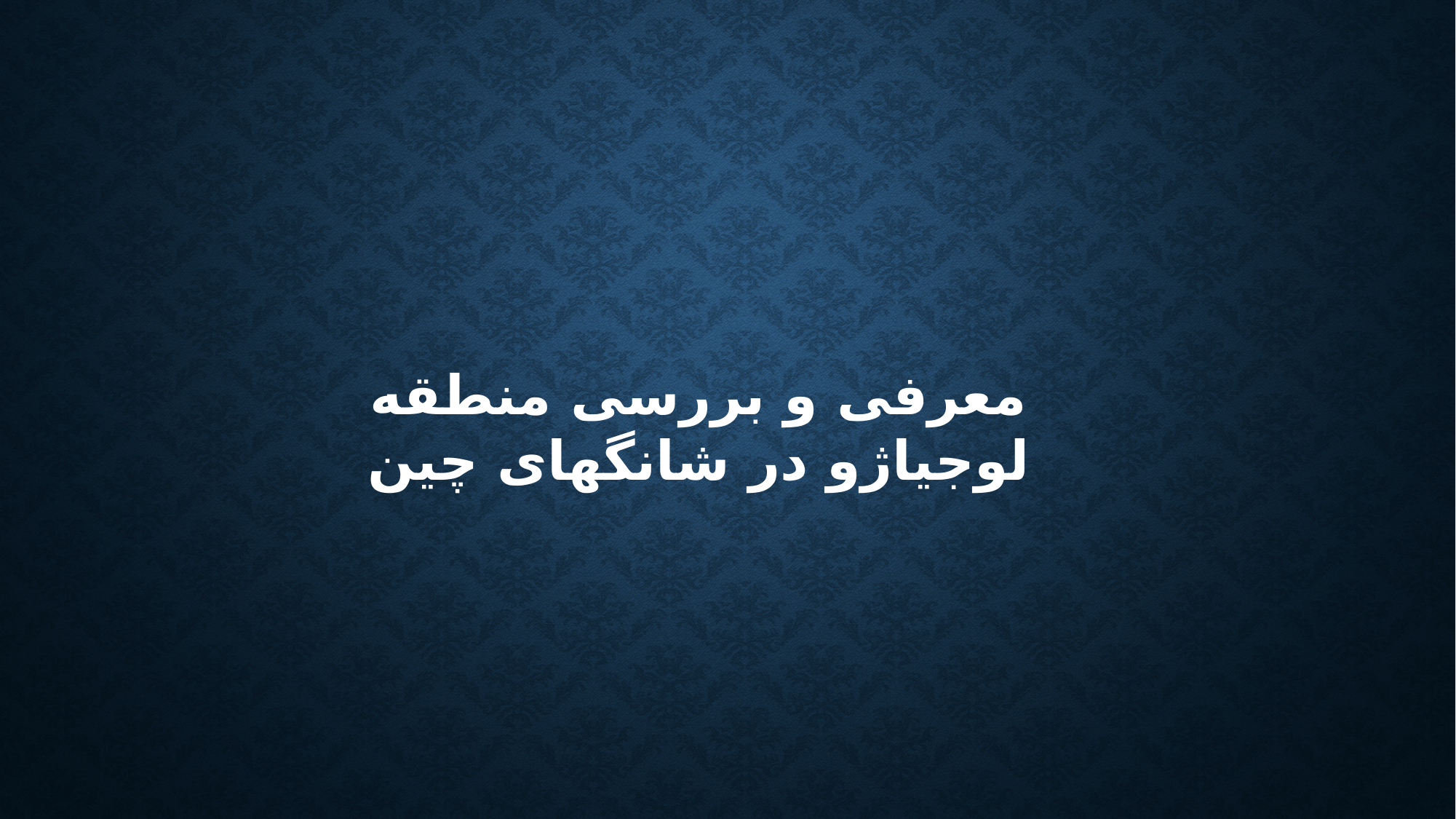

معرفی و بررسی منطقه لوجیاژو در شانگهای چین